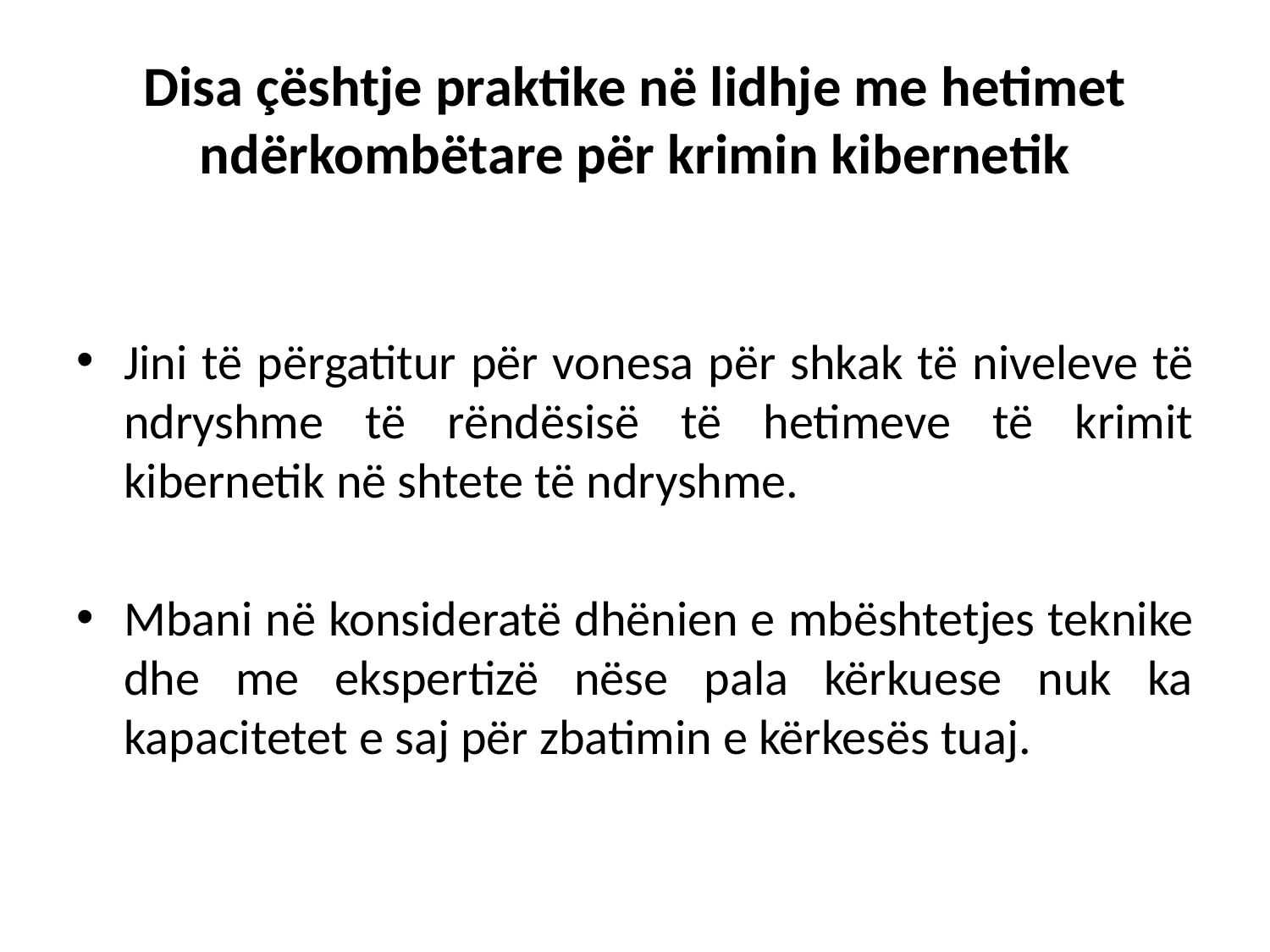

# Disa çështje praktike në lidhje me hetimet ndërkombëtare për krimin kibernetik
Jini të përgatitur për vonesa për shkak të niveleve të ndryshme të rëndësisë të hetimeve të krimit kibernetik në shtete të ndryshme.

Mbani në konsideratë dhënien e mbështetjes teknike dhe me ekspertizë nëse pala kërkuese nuk ka kapacitetet e saj për zbatimin e kërkesës tuaj.